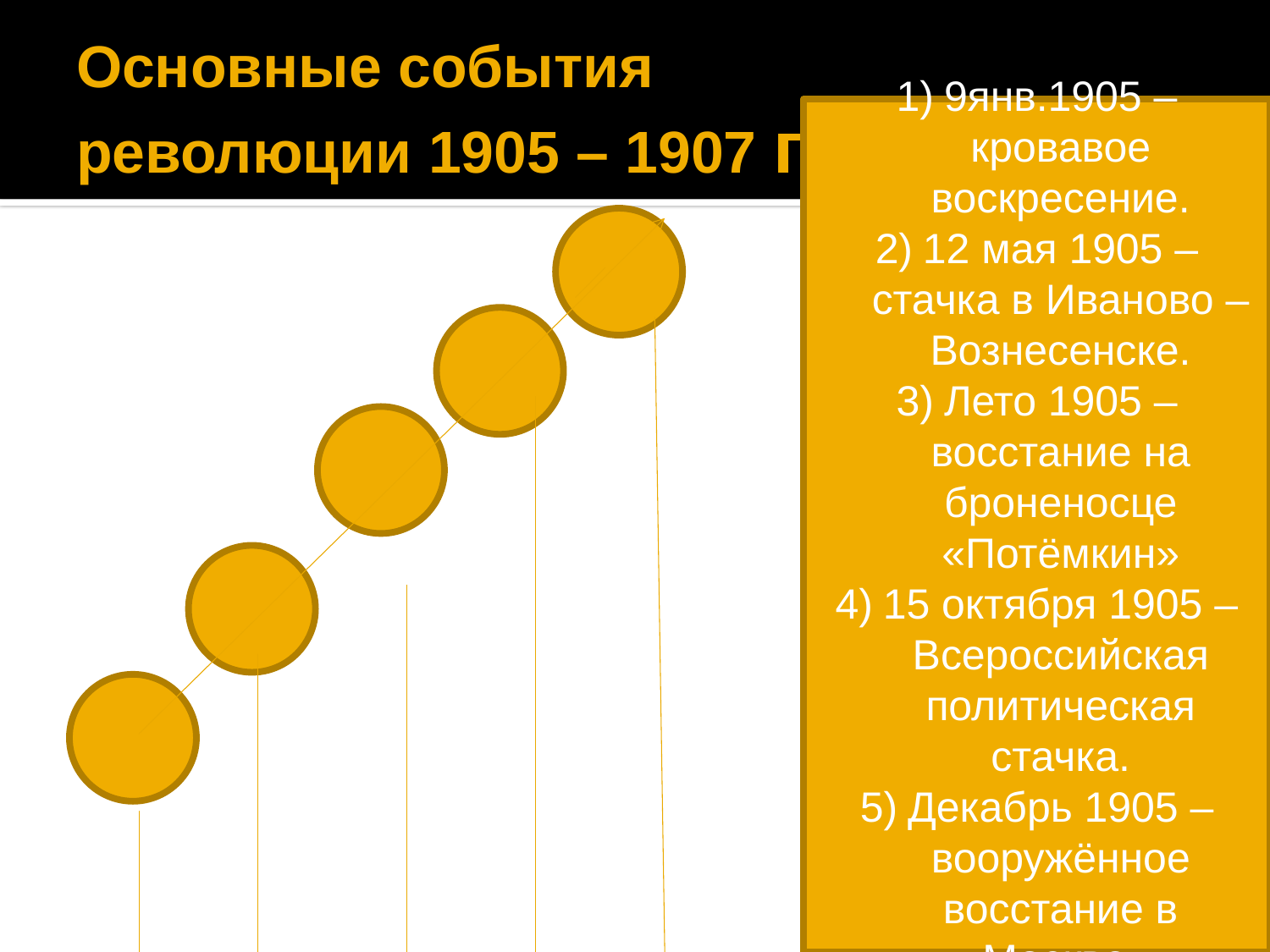

# Основные события революции 1905 – 1907 гг.
9янв.1905 –кровавое воскресение.
12 мая 1905 – стачка в Иваново – Вознесенске.
Лето 1905 – восстание на броненосце «Потёмкин»
15 октября 1905 – Всероссийская политическая стачка.
Декабрь 1905 – вооружённое восстание в Москве.